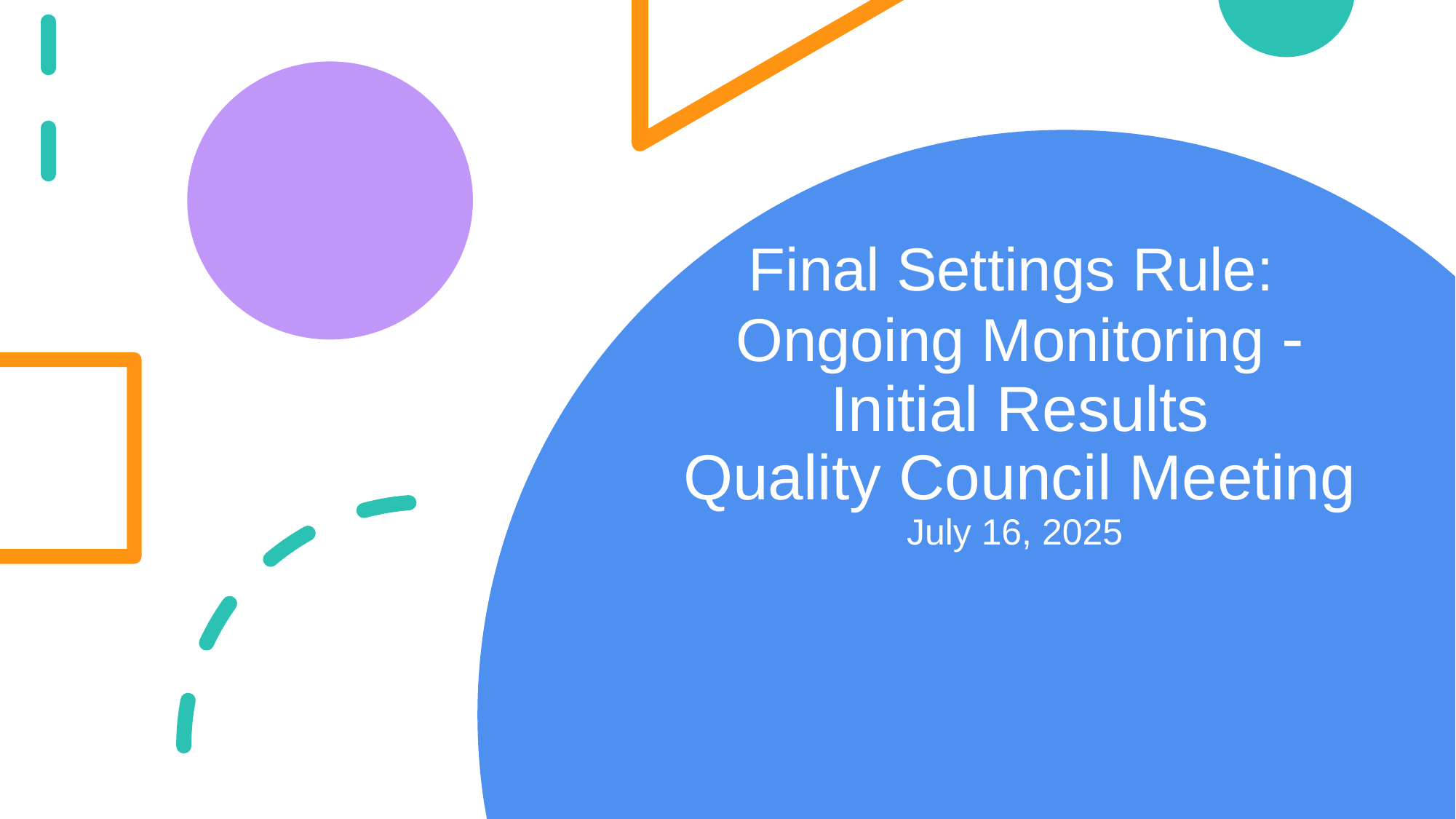

# Final Settings Rule: Ongoing Monitoring - Initial Results Quality Council Meeting July 16, 2025